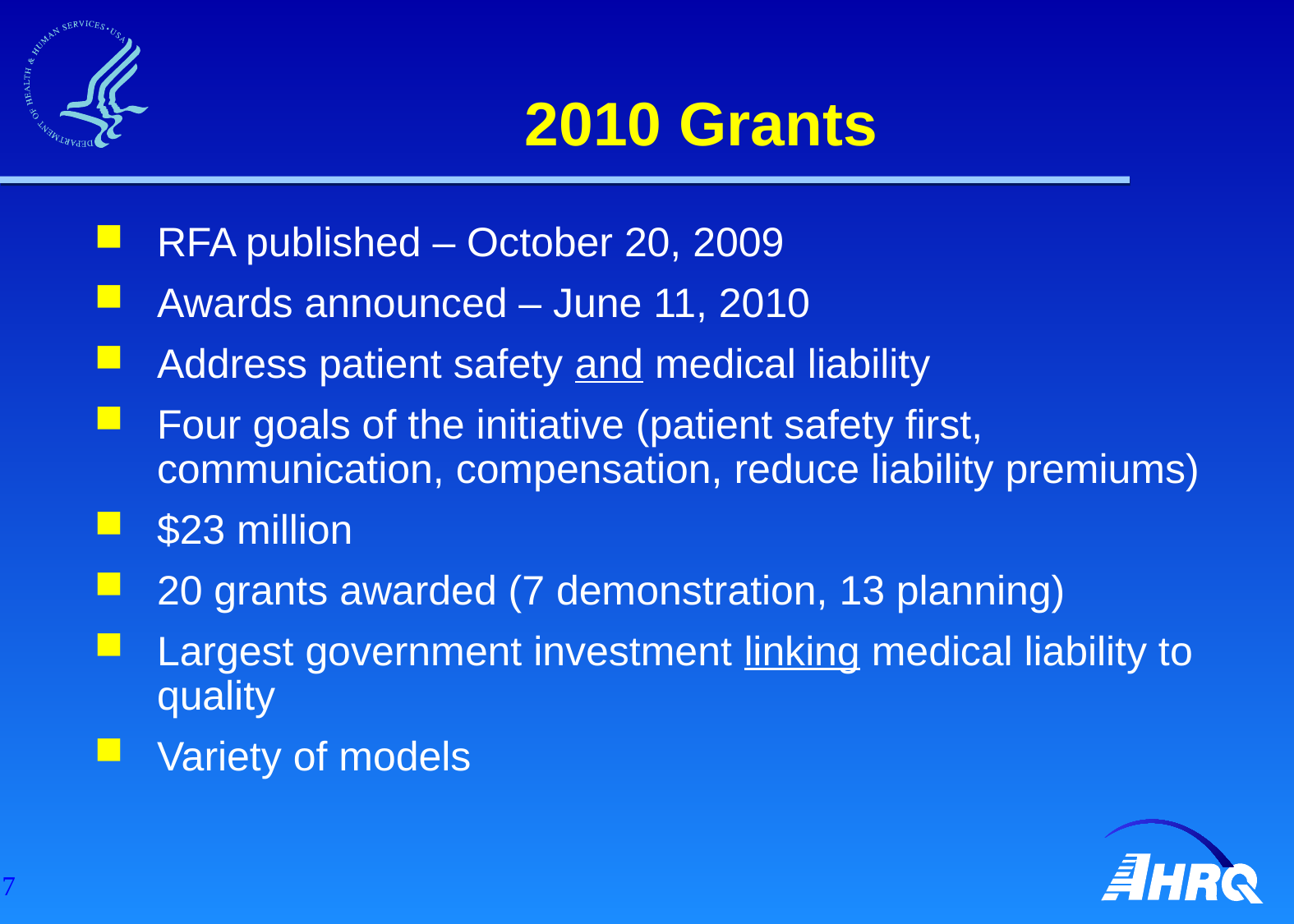

# 2010 Grants
RFA published – October 20, 2009
Awards announced – June 11, 2010
Address patient safety and medical liability
Four goals of the initiative (patient safety first, communication, compensation, reduce liability premiums)
$23 million
20 grants awarded (7 demonstration, 13 planning)
Largest government investment linking medical liability to quality
Variety of models